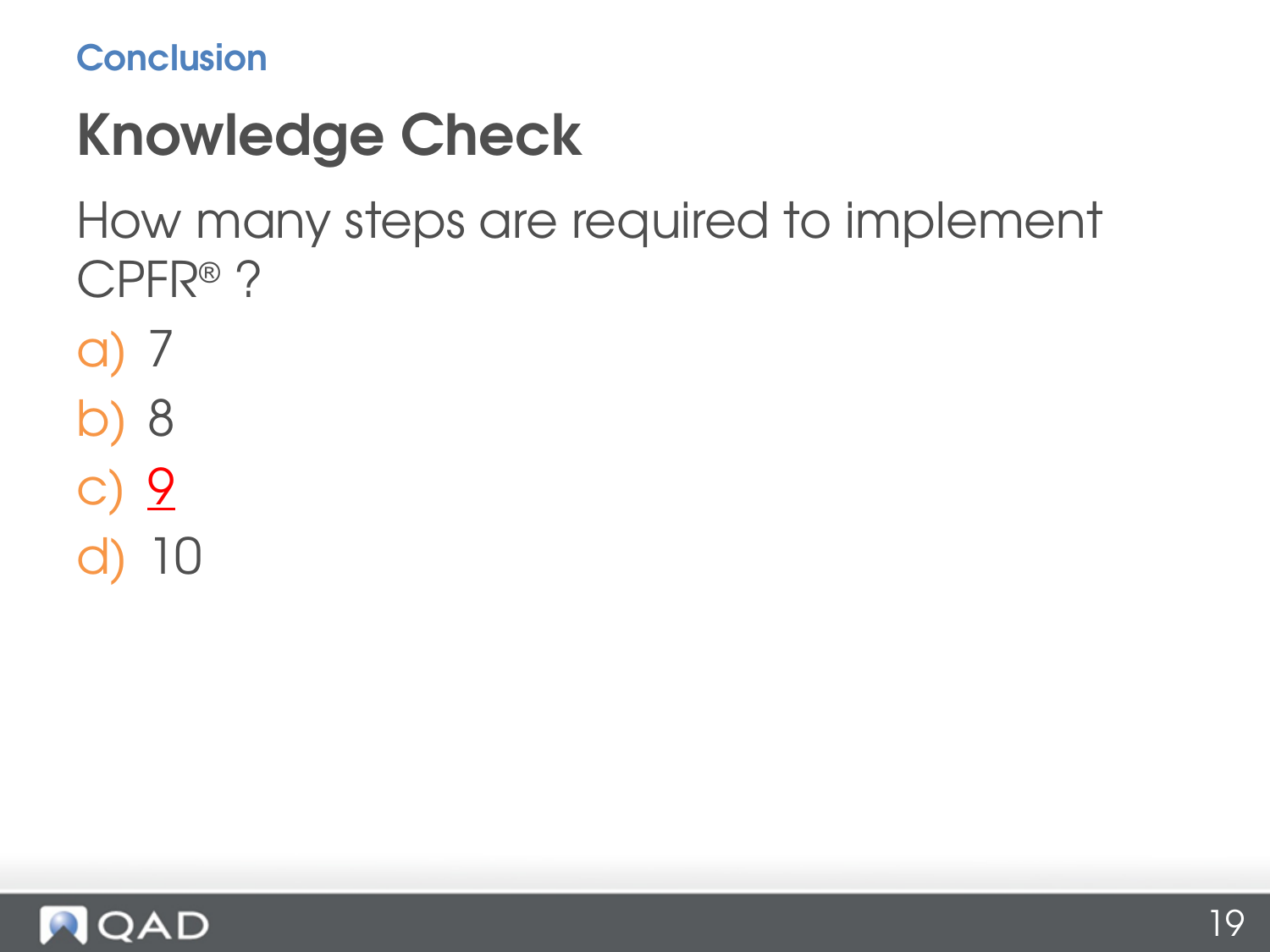

Conclusion
# Knowledge Check
How many steps are required to implement CPFR® ?
7
8
9
10

19